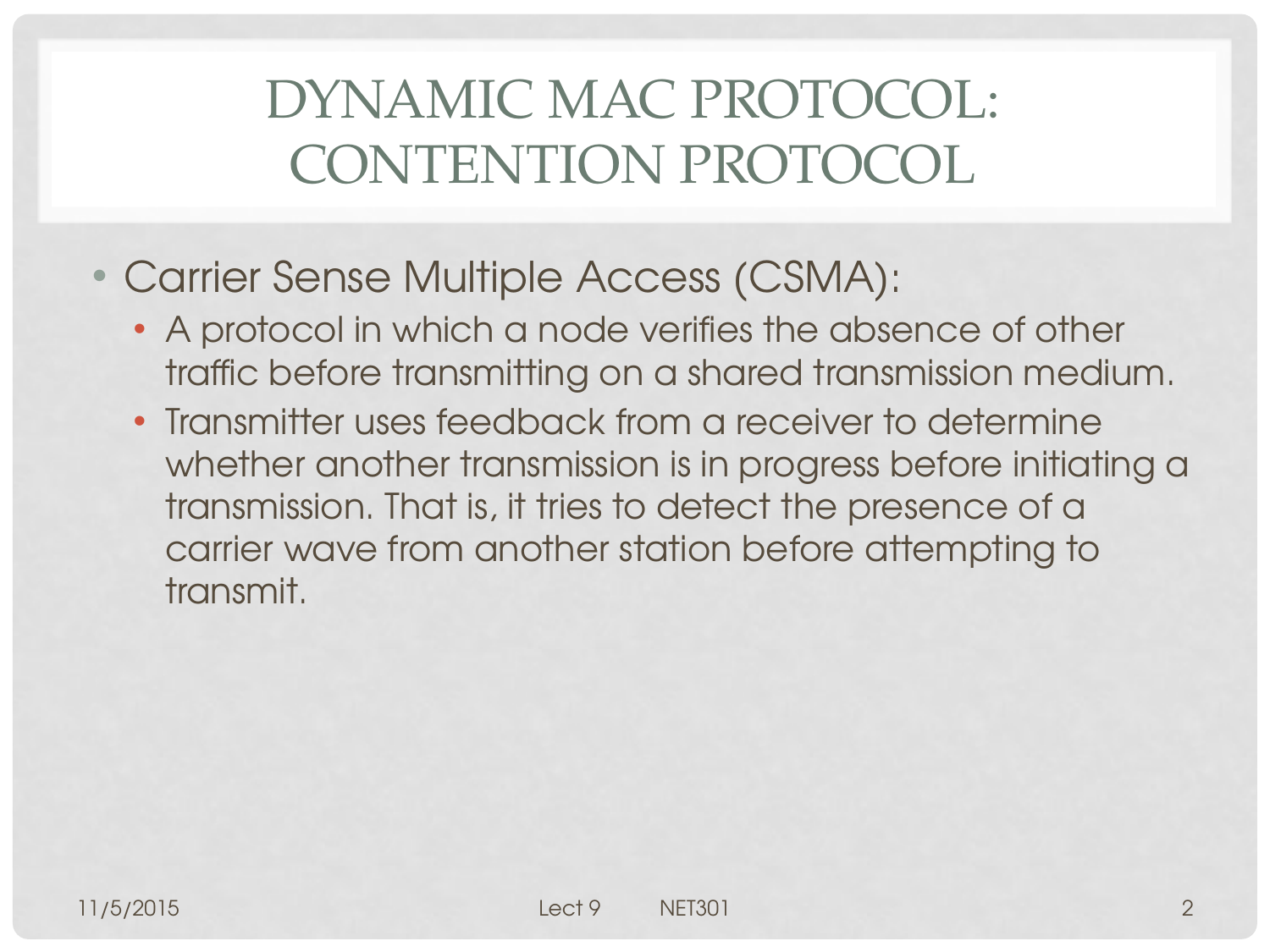

# Dynamic mac protocol: contention protocol
Carrier Sense Multiple Access (CSMA):
A protocol in which a node verifies the absence of other traffic before transmitting on a shared transmission medium.
Transmitter uses feedback from a receiver to determine whether another transmission is in progress before initiating a transmission. That is, it tries to detect the presence of a carrier wave from another station before attempting to transmit.
11/5/2015
Lect 9          NET301
2